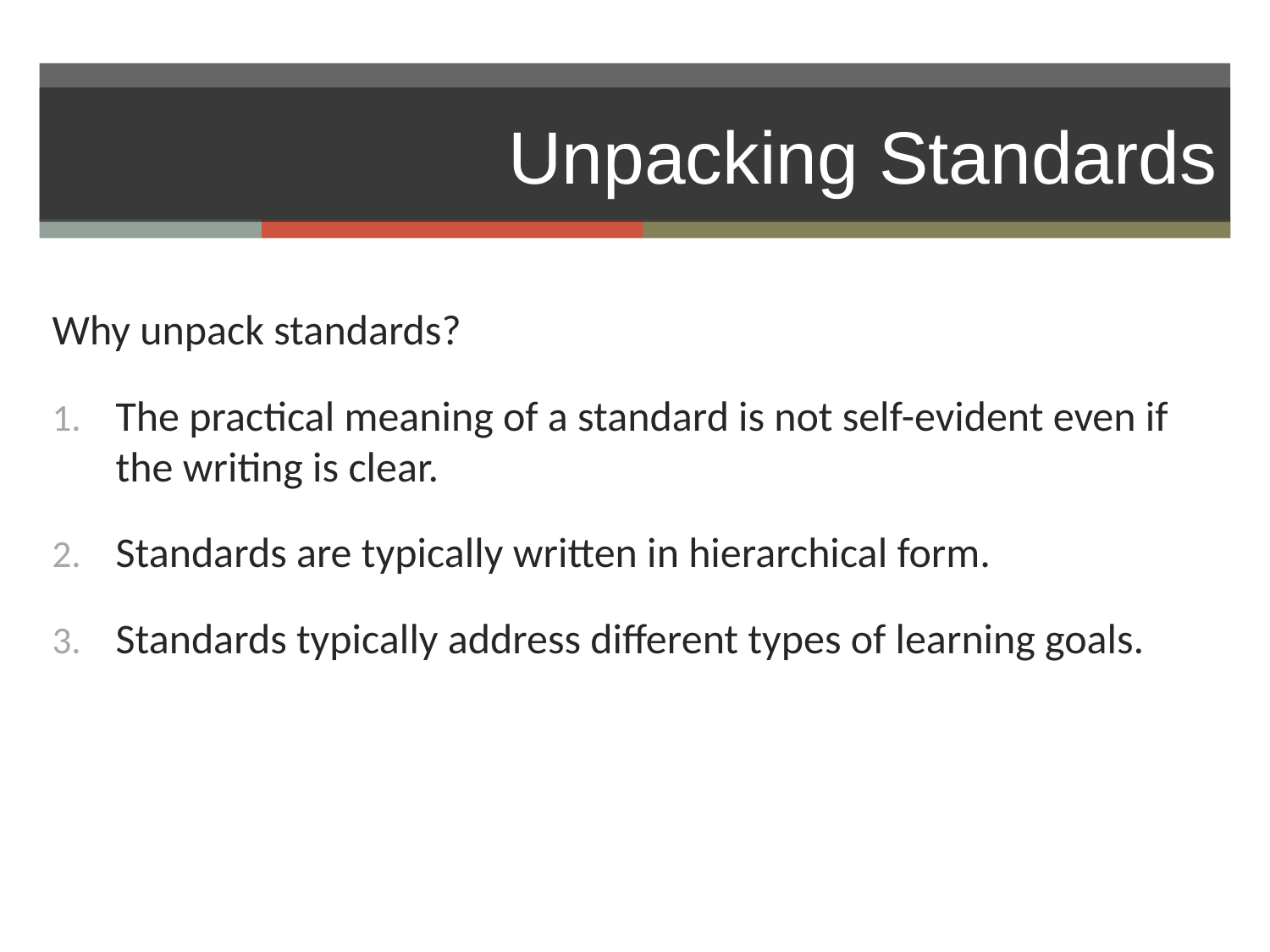

# Unpacking Standards
Why unpack standards?
The practical meaning of a standard is not self-evident even if the writing is clear.
Standards are typically written in hierarchical form.
Standards typically address different types of learning goals.